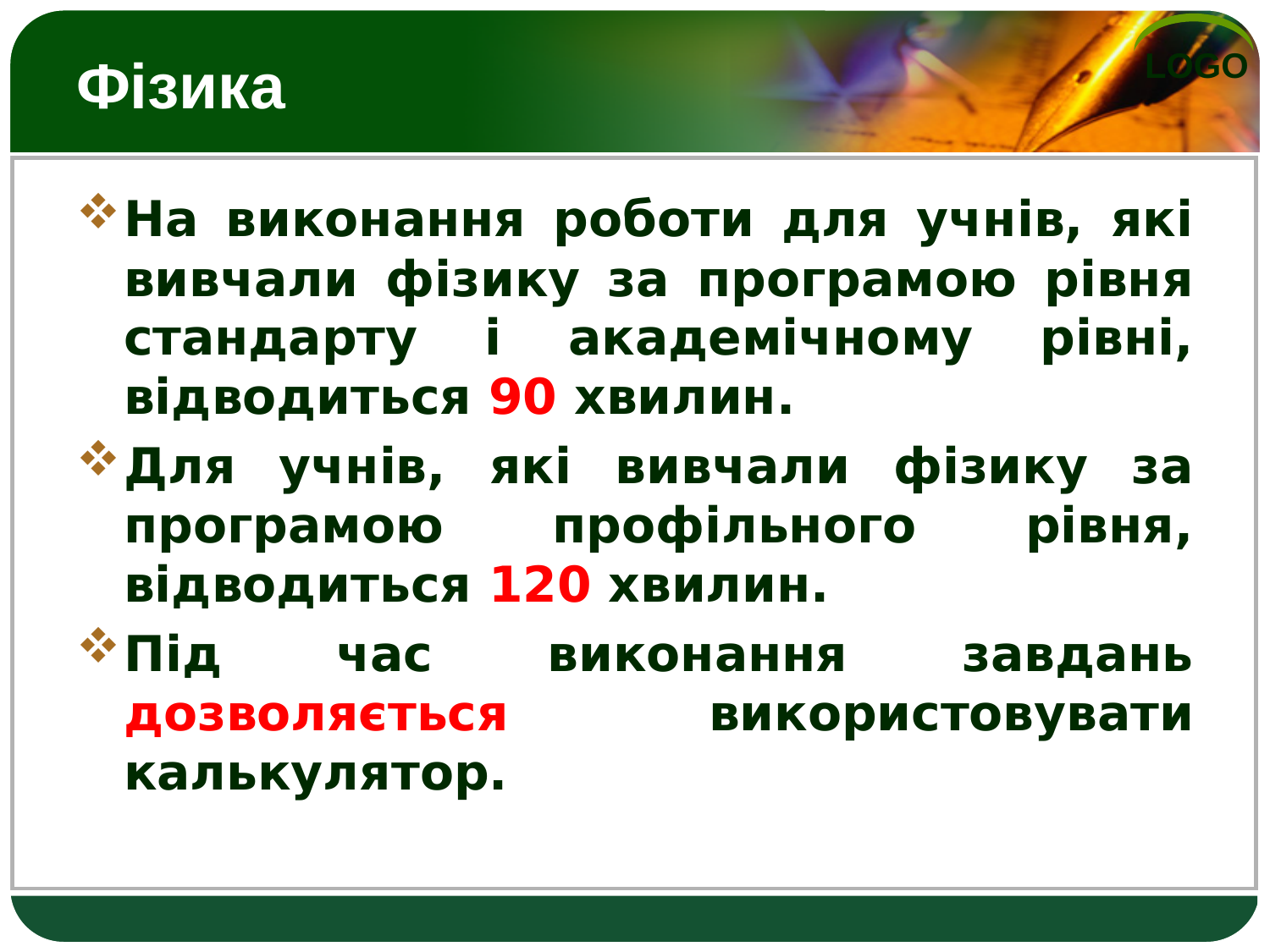

# Фізика
На виконання роботи для учнів, які вивчали фізику за програмою рівня стандарту і академічному рівні, відводиться 90 хвилин.
Для учнів, які вивчали фізику за програмою профільного рівня, відводиться 120 хвилин.
Під час виконання завдань дозволяється використовувати калькулятор.